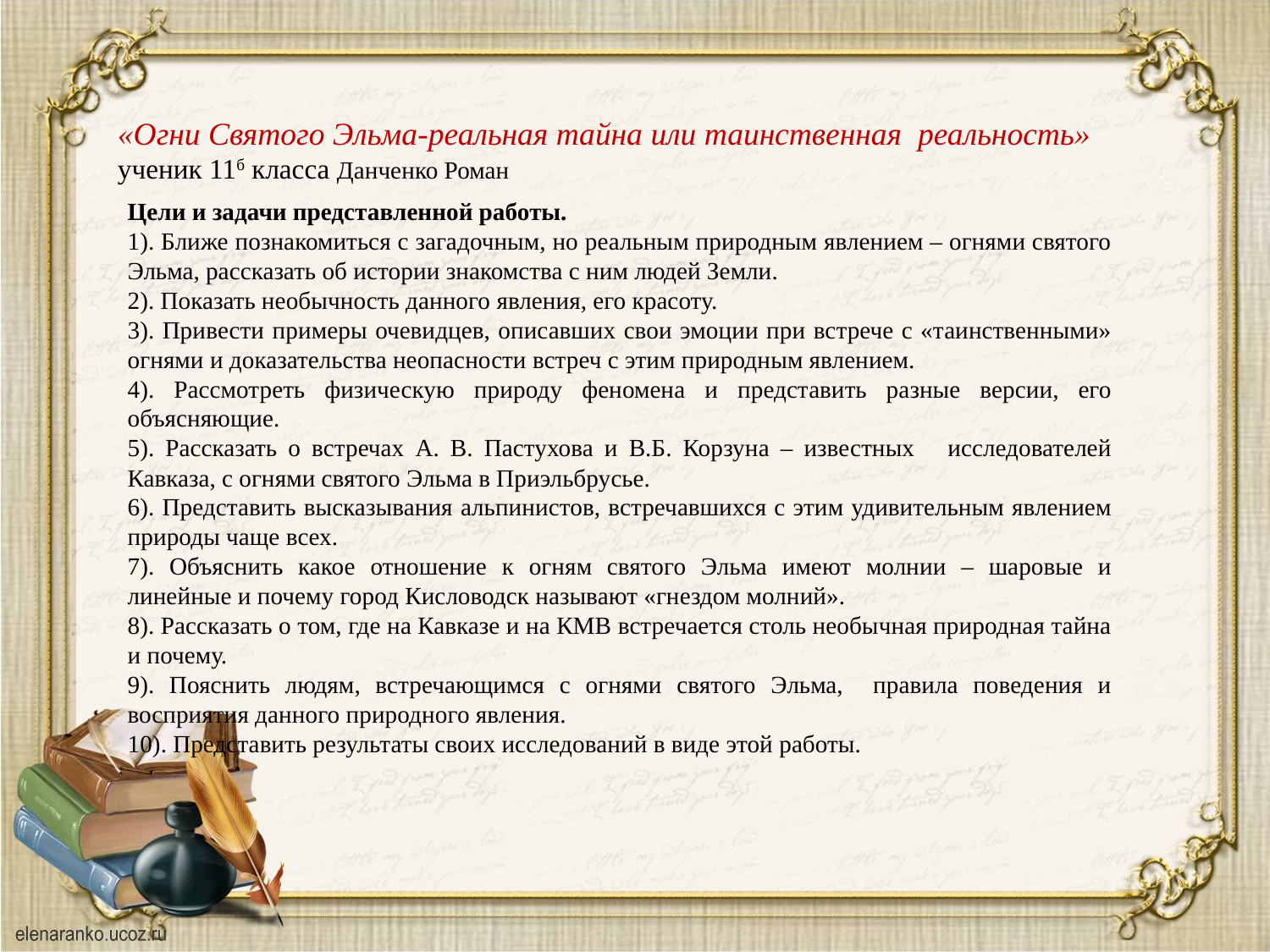

#
«Огни Святого Эльма-реальная тайна или таинственная  реальность»
ученик 11б класса Данченко Роман
Цели и задачи представленной работы.
1). Ближе познакомиться с загадочным, но реальным природным явлением – огнями святого Эльма, рассказать об истории знакомства с ним людей Земли.
2). Показать необычность данного явления, его красоту.
3). Привести примеры очевидцев, описавших свои эмоции при встрече с «таинственными» огнями и доказательства неопасности встреч с этим природным явлением.
4). Рассмотреть физическую природу феномена и представить разные версии, его объясняющие.
5). Рассказать о встречах А. В. Пастухова и В.Б. Корзуна – известных   исследователей Кавказа, с огнями святого Эльма в Приэльбрусье.
6). Представить высказывания альпинистов, встречавшихся с этим удивительным явлением природы чаще всех.
7). Объяснить какое отношение к огням святого Эльма имеют молнии – шаровые и линейные и почему город Кисловодск называют «гнездом молний».
8). Рассказать о том, где на Кавказе и на КМВ встречается столь необычная природная тайна и почему.
9). Пояснить людям, встречающимся с огнями святого Эльма,  правила поведения и восприятия данного природного явления.
10). Представить результаты своих исследований в виде этой работы.